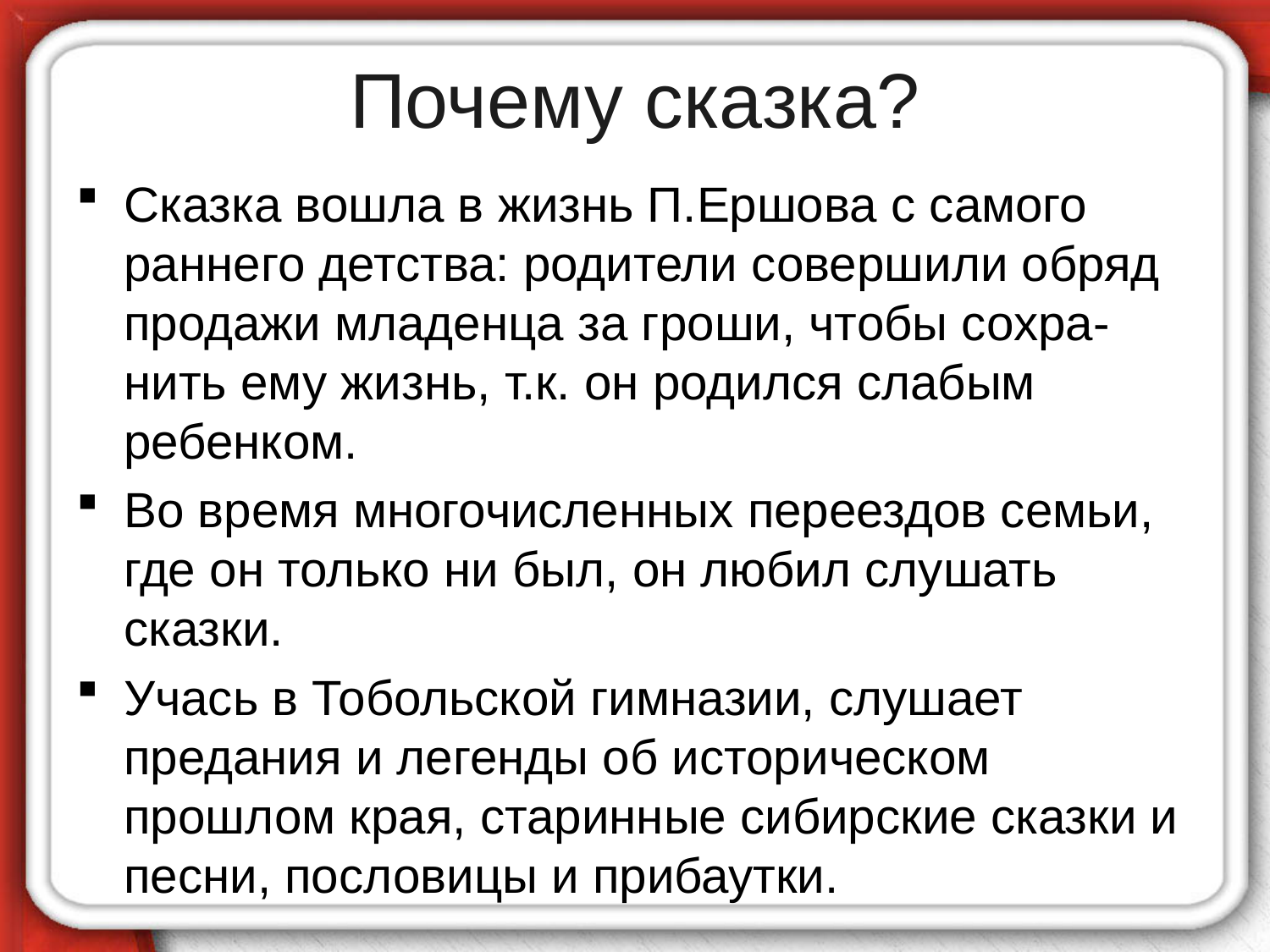

# Почему сказка?
Сказка вошла в жизнь П.Ершова с самого раннего детства: родители совершили обряд продажи младенца за гроши, чтобы сохра-нить ему жизнь, т.к. он родился слабым ребенком.
Во время многочисленных переездов семьи, где он только ни был, он любил слушать сказки.
Учась в Тобольской гимназии, слушает предания и легенды об историческом прошлом края, старинные сибирские сказки и песни, пословицы и прибаутки.